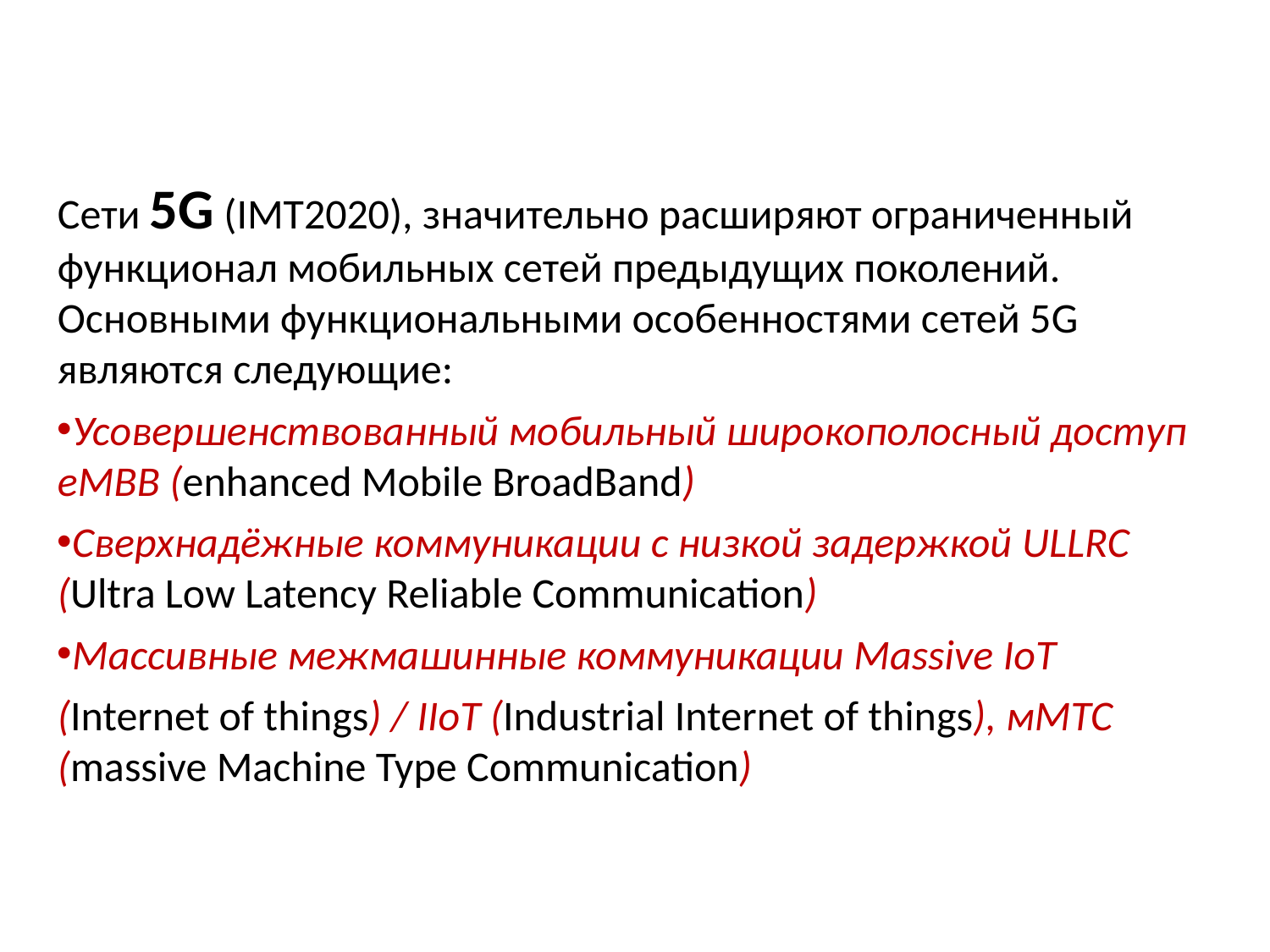

Сети 5G (IMT2020), значительно расширяют ограниченный функционал мобильных сетей предыдущих поколений. Основными функциональными особенностями сетей 5G являются следующие:
Усовершенствованный мобильный широкополосный доступ eMBB (enhanced Mobile BroadBand)
Сверхнадёжные коммуникации с низкой задержкой ULLRC (Ultra Low Latency Reliable Communication)
Массивные межмашинные коммуникации Massive IoT
(Internet of things) / IIoT (Industrial Internet of things), мMTC (massive Machine Type Communication)